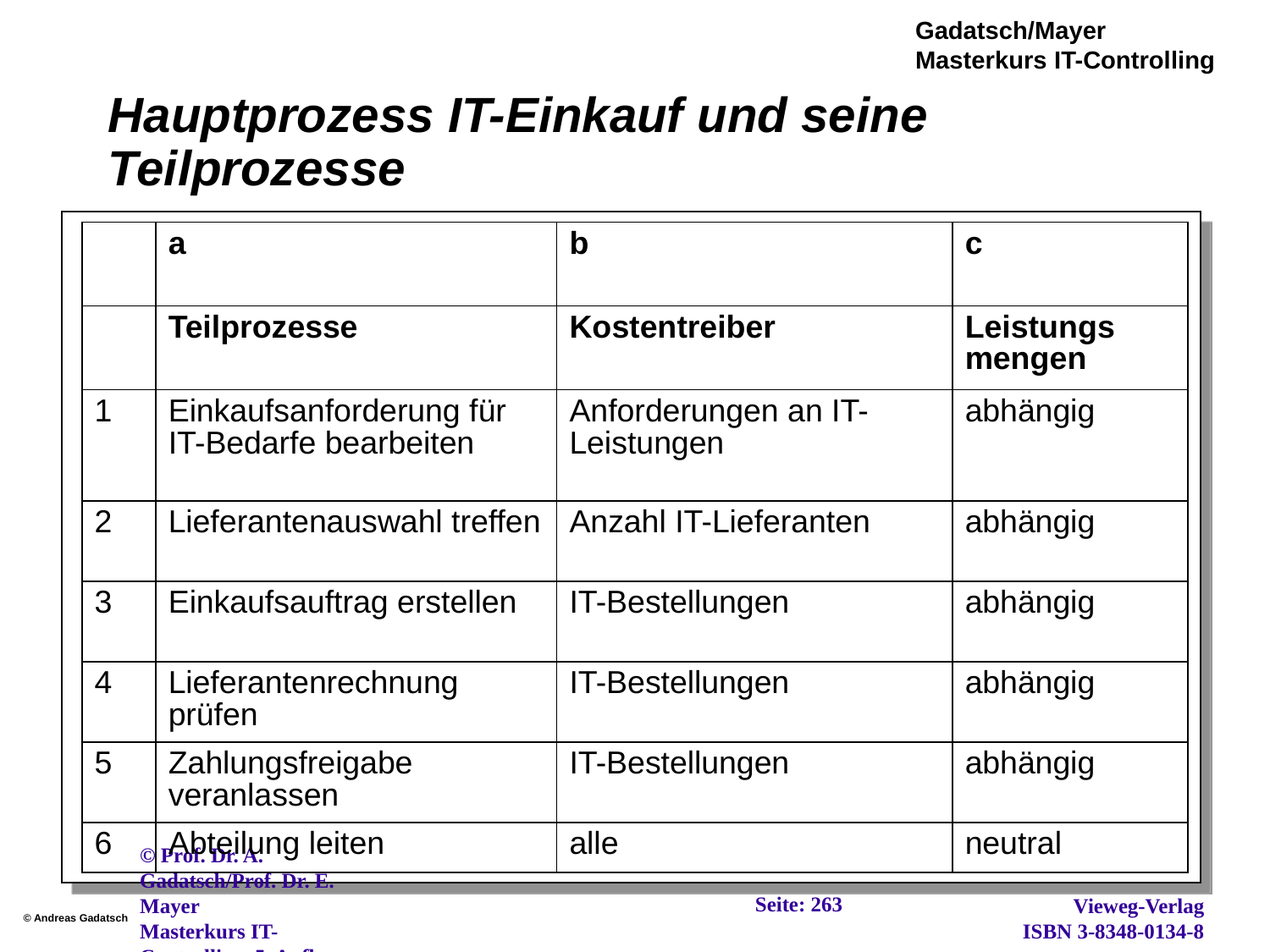

# Hauptprozess IT-Einkauf und seine Teilprozesse
|  | a | b | c |
| --- | --- | --- | --- |
|  | Teilprozesse | Kostentreiber | Leistungs­ mengen |
| 1 | Einkaufsanforderung für IT-Bedarfe bearbeiten | Anforderungen an IT-Leistungen | abhängig |
| 2 | Lieferantenauswahl treffen | Anzahl IT-Lieferanten | abhängig |
| 3 | Einkaufsauftrag erstellen | IT-Bestellungen | abhängig |
| 4 | Lieferantenrechnung prüfen | IT-Bestellungen | abhängig |
| 5 | Zahlungsfreigabe veranlassen | IT-Bestellungen | abhängig |
| 6 | Abteilung leiten | alle | neutral |

Seite: 263

© Prof. Dr. A. Gadatsch/Prof. Dr. E. Mayer
Masterkurs IT-Controlling, 5. Aufl., Wiesbaden, 2012